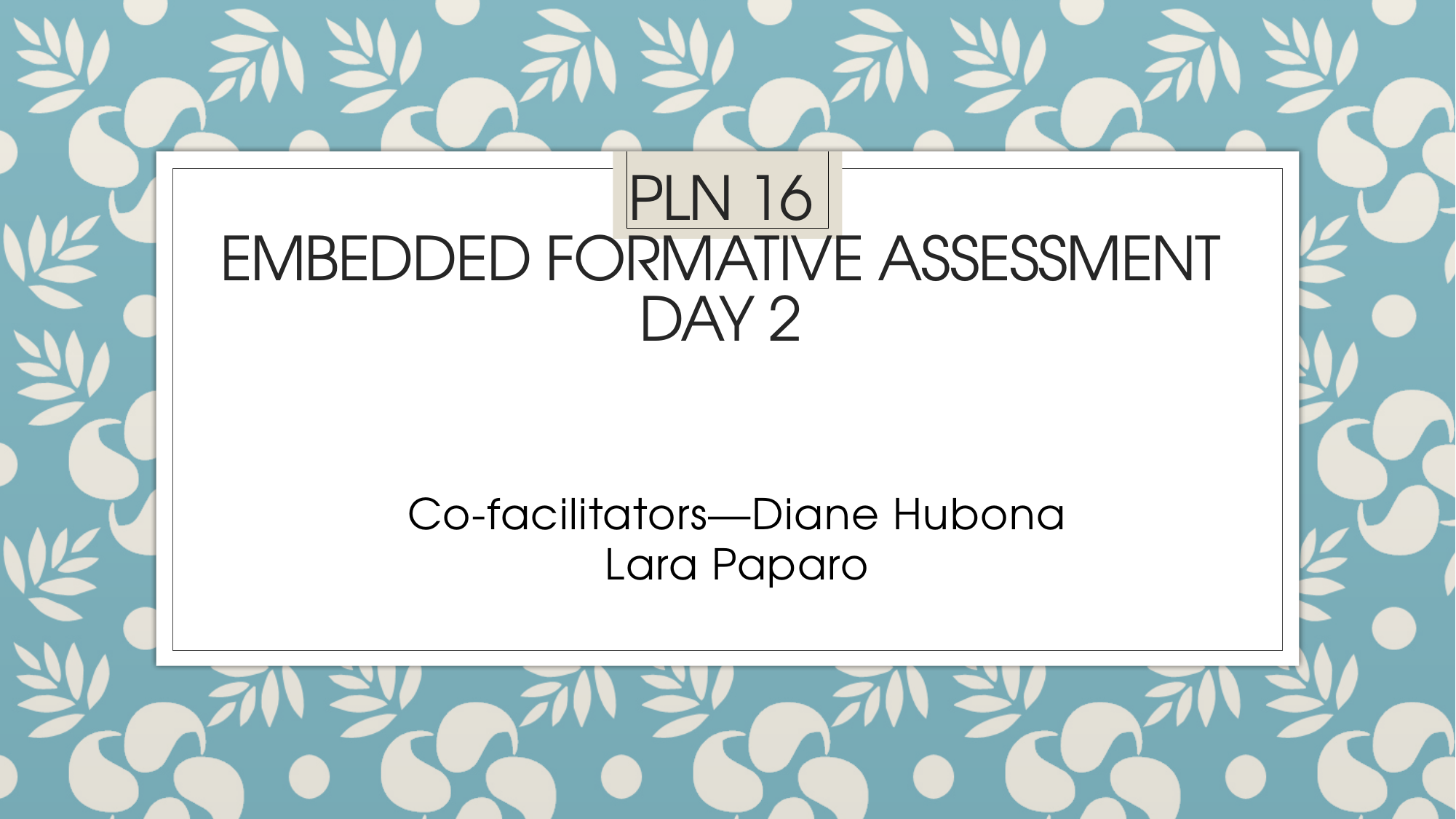

# PLN 16 Embedded Formative Assessment Day 2
Co-facilitators—Diane Hubona
Lara Paparo